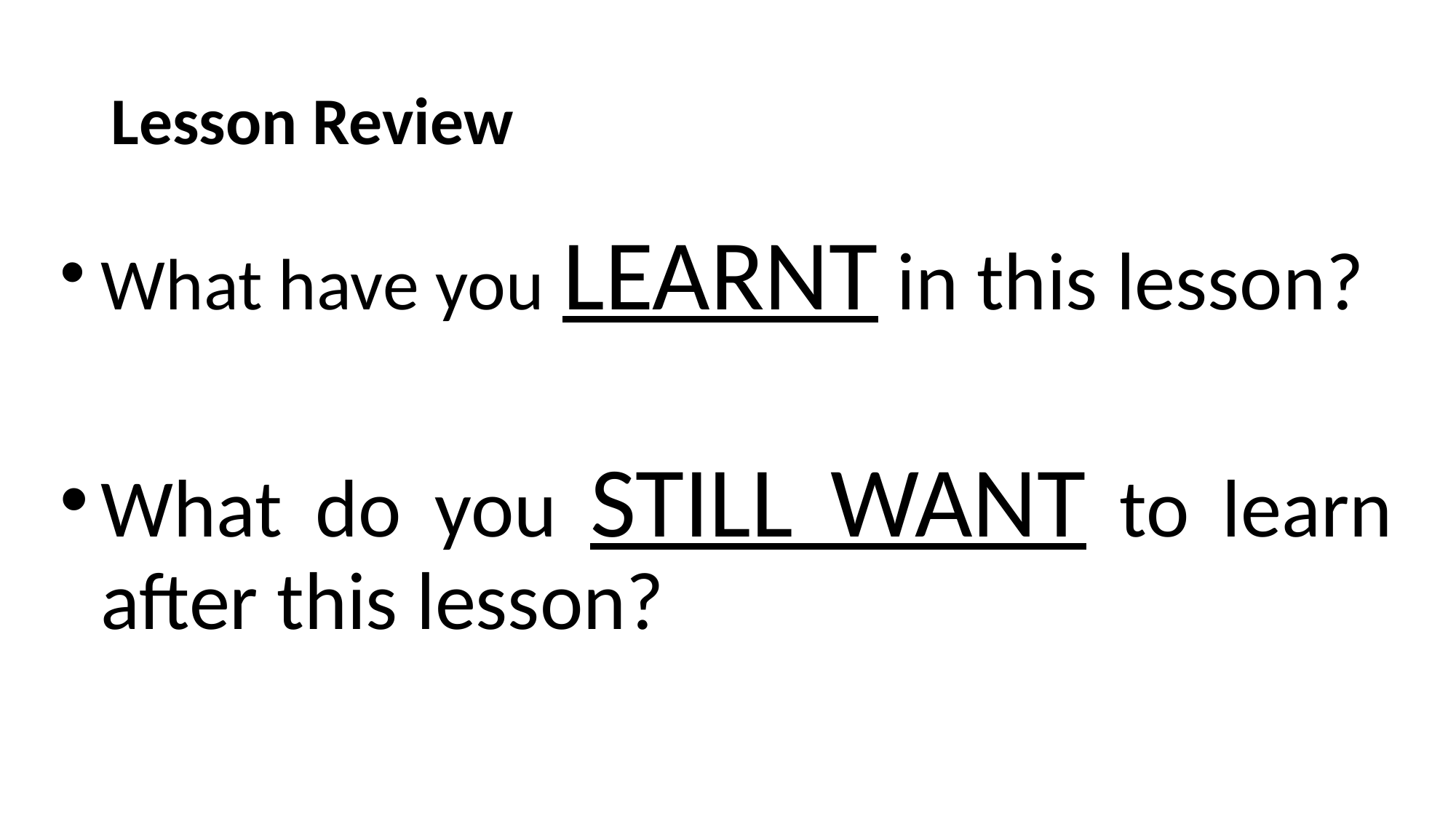

# Lesson Review
What have you LEARNT in this lesson?

What do you STILL WANT to learn after this lesson?